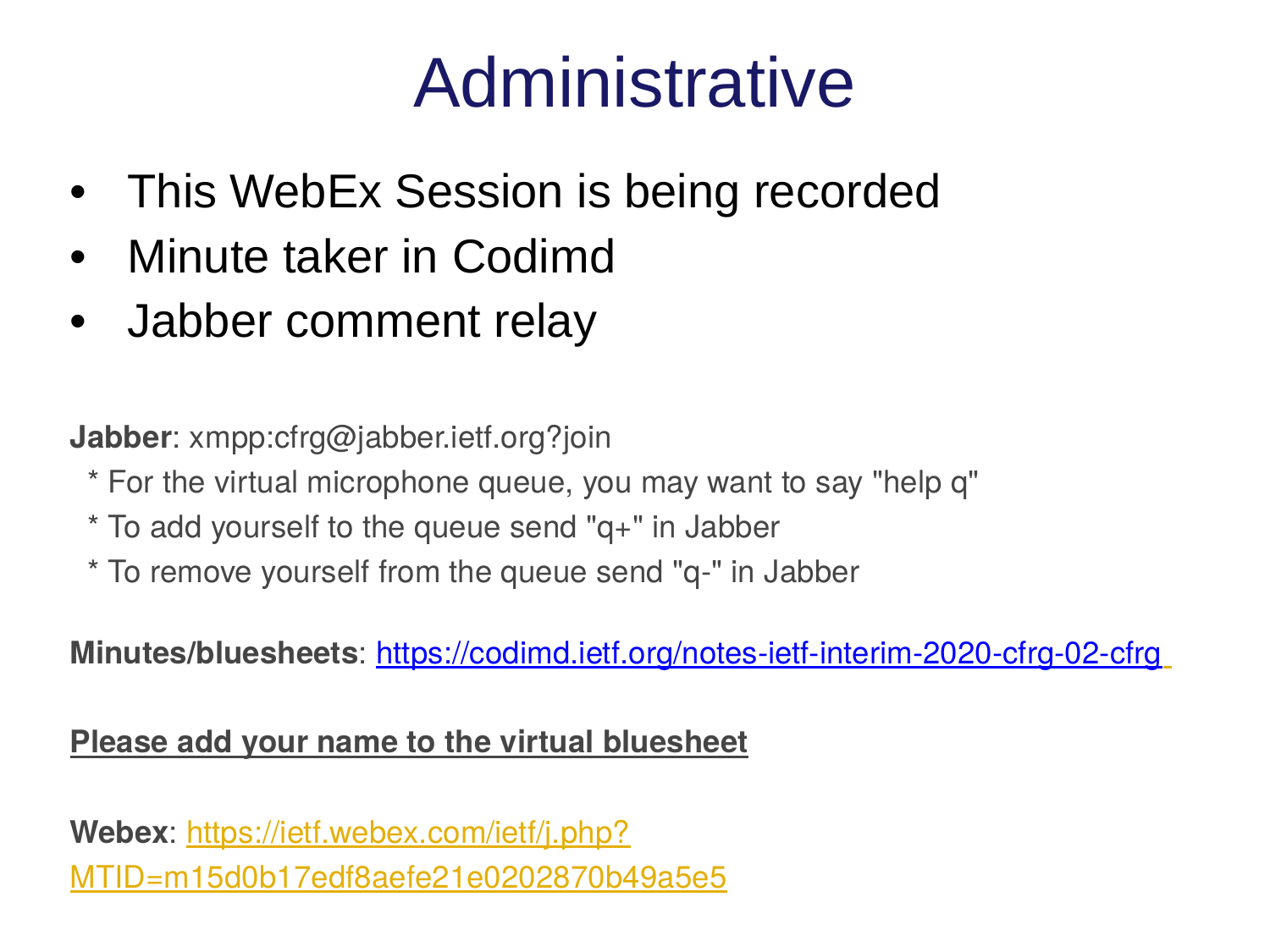

# Administrative
This WebEx Session is being recorded
Minute taker in Codimd
Jabber comment relay

Jabber: xmpp:cfrg@jabber.ietf.org?join
  * For the virtual microphone queue, you may want to say "help q"
  * To add yourself to the queue send "q+" in Jabber
  * To remove yourself from the queue send "q-" in Jabber

Minutes/bluesheets: https://codimd.ietf.org/notes-ietf-interim-2020-cfrg-02-cfrg

Please add your name to the virtual bluesheet

Webex: https://ietf.webex.com/ietf/j.php?MTID=m15d0b17edf8aefe21e0202870b49a5e5